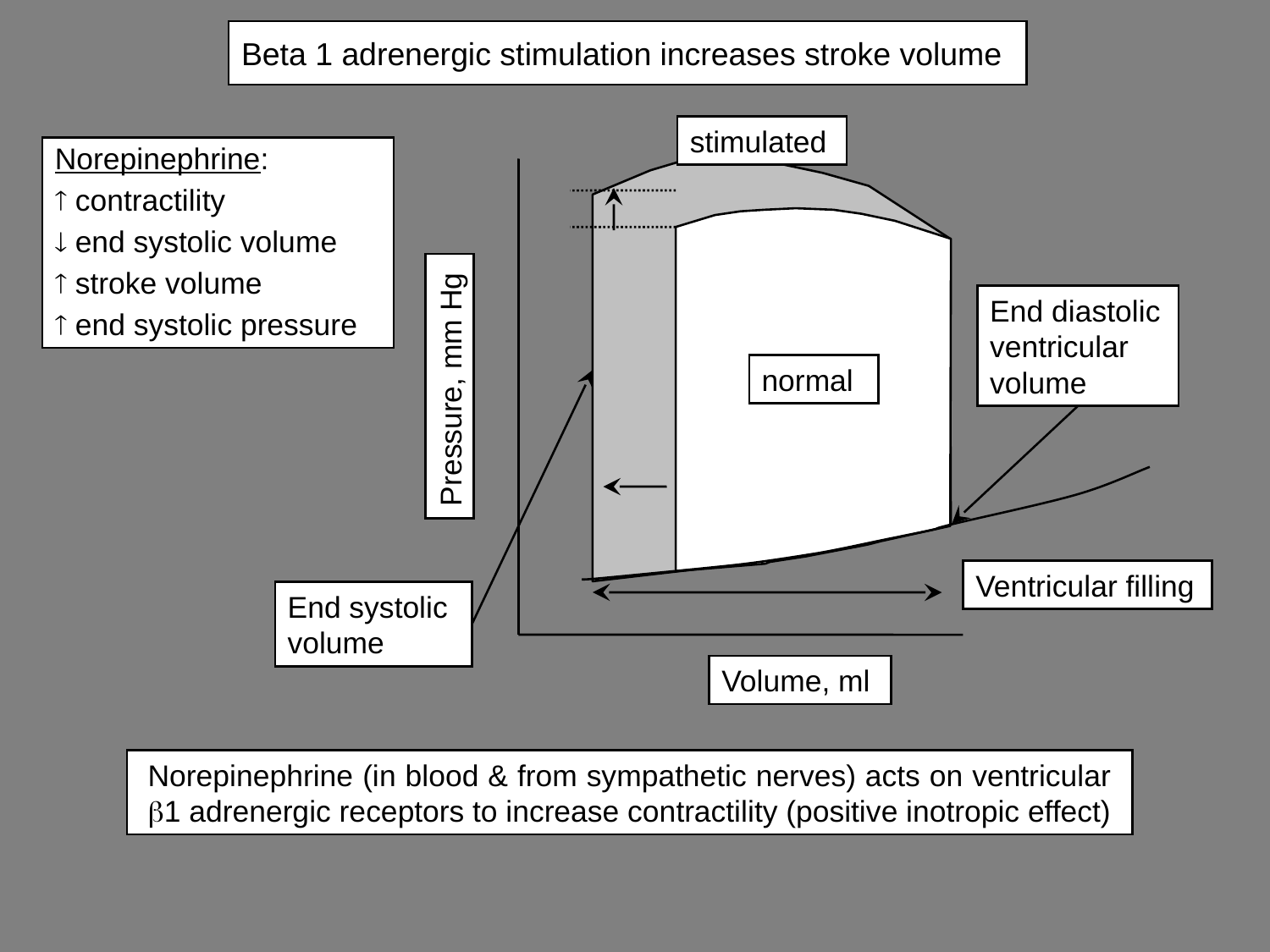

# Beta 1 adrenergic stimulation increases stroke volume
stimulated

End diastolic ventricular volume
normal
Pressure, mm Hg

Ventricular filling
End systolic volume

Volume, ml
Norepinephrine:
↑ contractility
↓ end systolic volume
↑ stroke volume
↑ end systolic pressure
Norepinephrine (in blood & from sympathetic nerves) acts on ventricular β1 adrenergic receptors to increase contractility (positive inotropic effect)